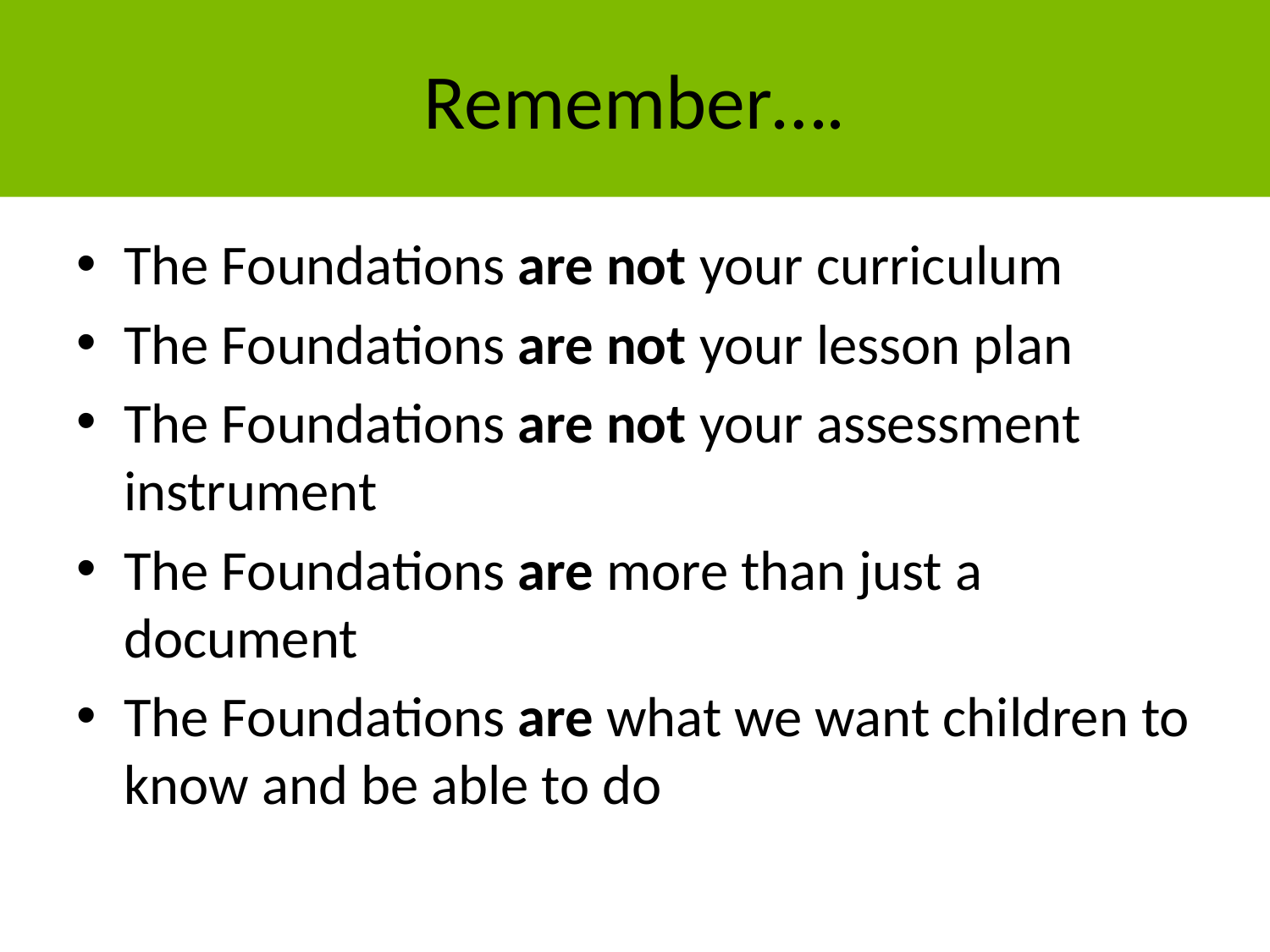

# Remember….
The Foundations are not your curriculum
The Foundations are not your lesson plan
The Foundations are not your assessment instrument
The Foundations are more than just a document
The Foundations are what we want children to know and be able to do